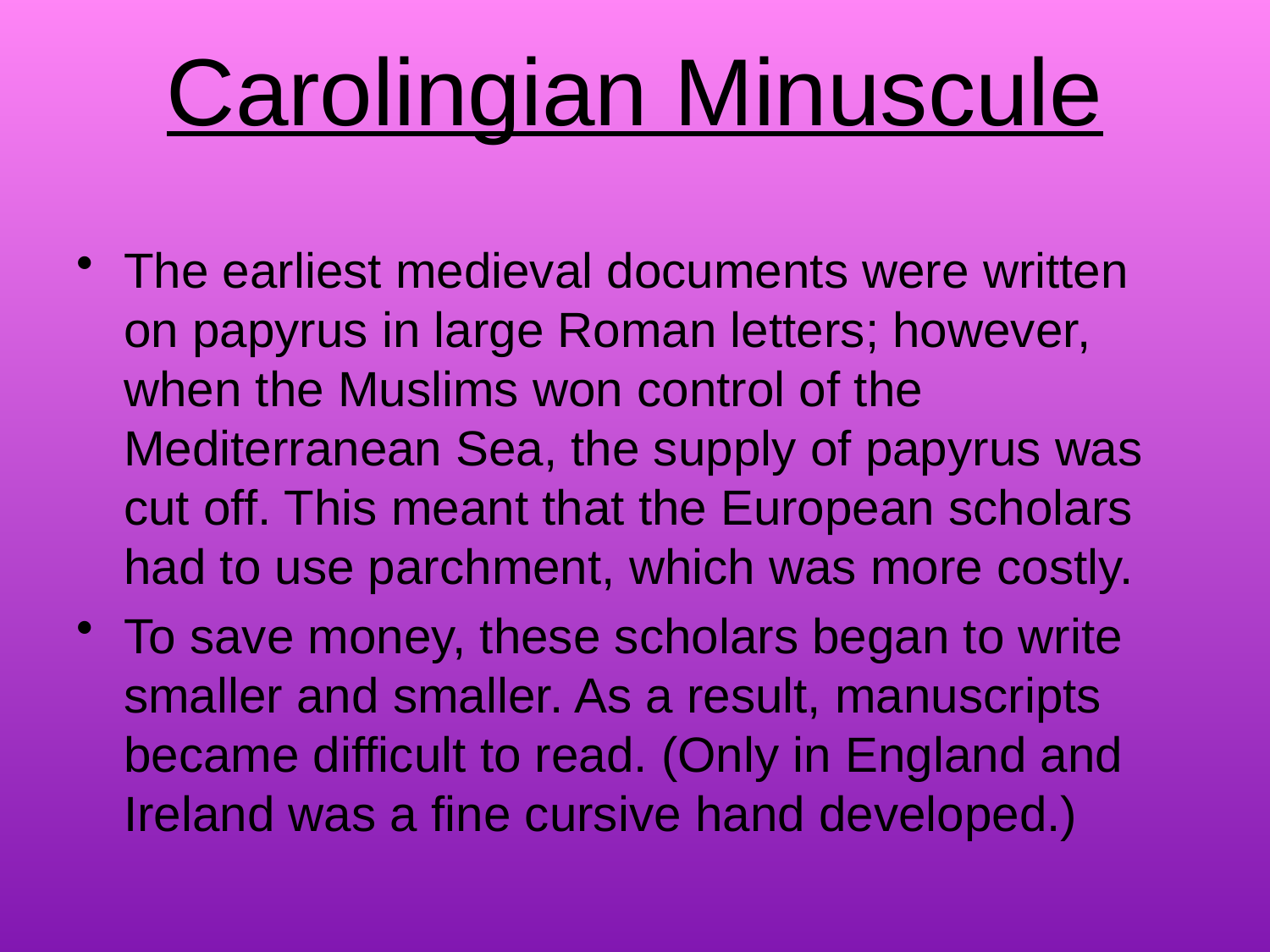

# Carolingian Minuscule
The earliest medieval documents were written on papyrus in large Roman letters; however, when the Muslims won control of the Mediterranean Sea, the supply of papyrus was cut off. This meant that the European scholars had to use parchment, which was more costly.
To save money, these scholars began to write smaller and smaller. As a result, manuscripts became difficult to read. (Only in England and Ireland was a fine cursive hand developed.)